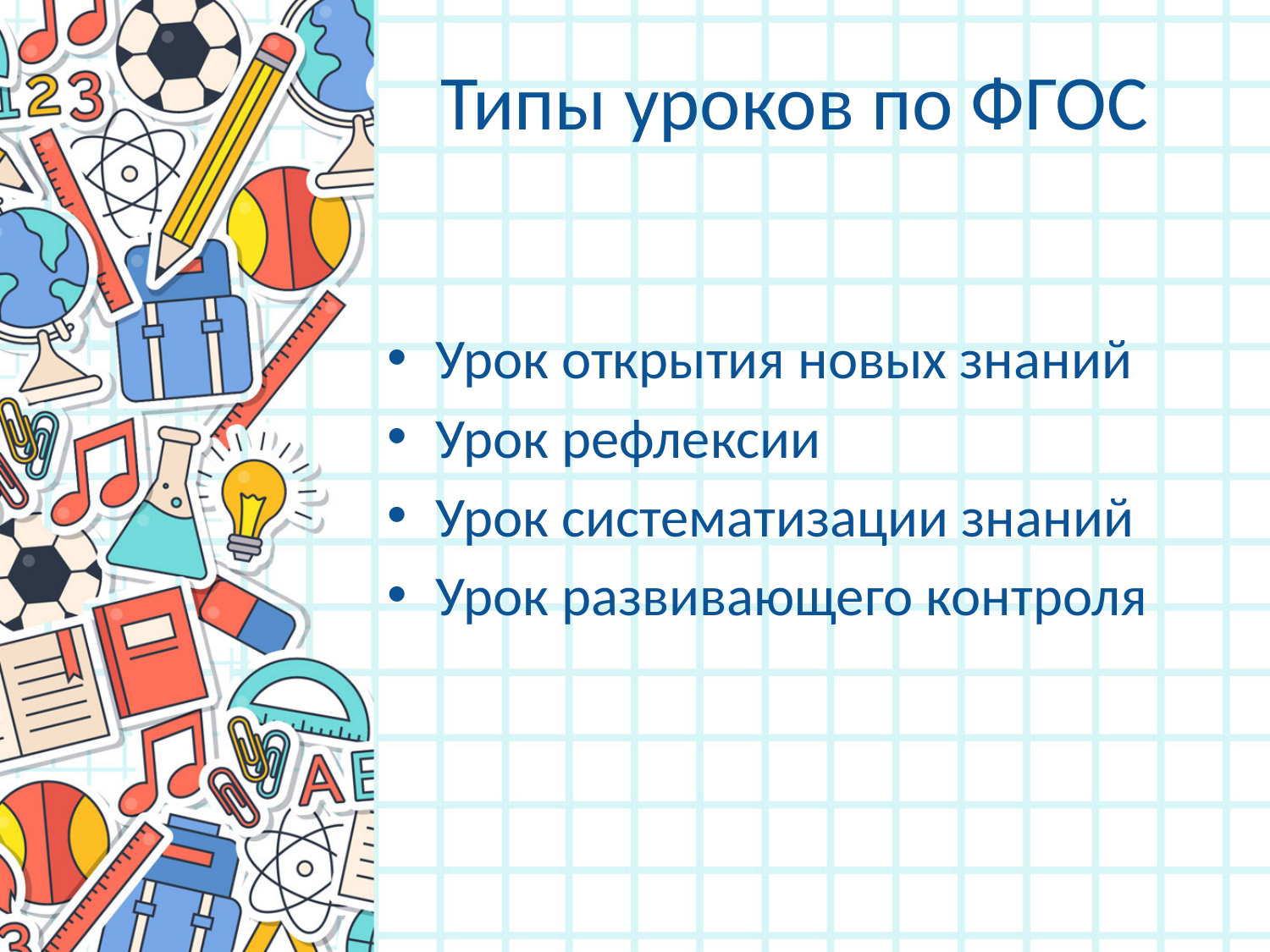

# Типы уроков по ФГОС
Урок открытия новых знаний
Урок рефлексии
Урок систематизации знаний
Урок развивающего контроля